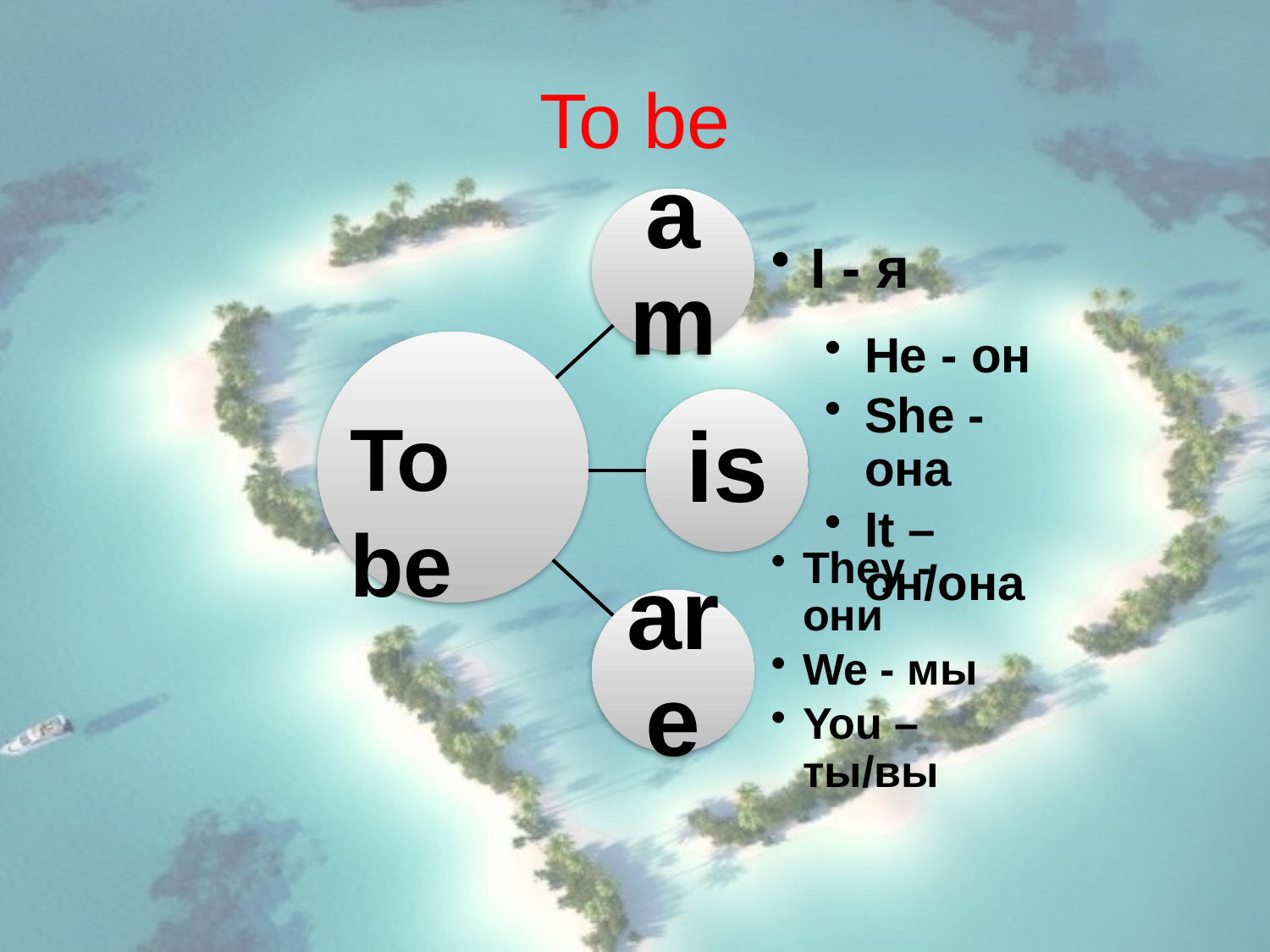

# To be
am
I - я
is
He - он
She - она
It – он/она
are
They - они
We - мы
You –ты/вы
To be